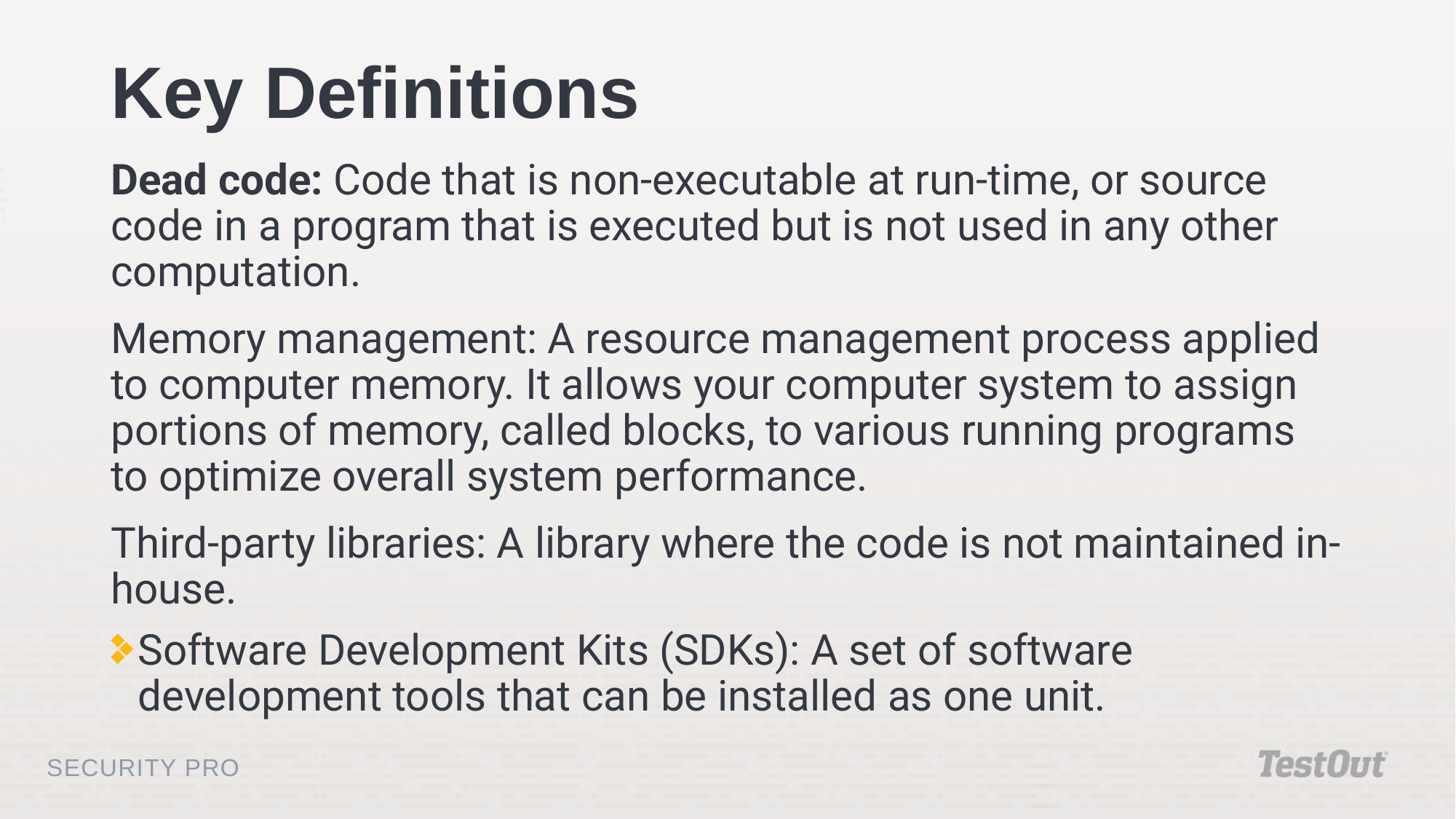

# Key Definitions
Dead code: Code that is non-executable at run-time, or source code in a program that is executed but is not used in any other computation.
Memory management: A resource management process applied to computer memory. It allows your computer system to assign portions of memory, called blocks, to various running programs to optimize overall system performance.
Third-party libraries: A library where the code is not maintained in-house.
Software Development Kits (SDKs): A set of software development tools that can be installed as one unit.
Security Pro